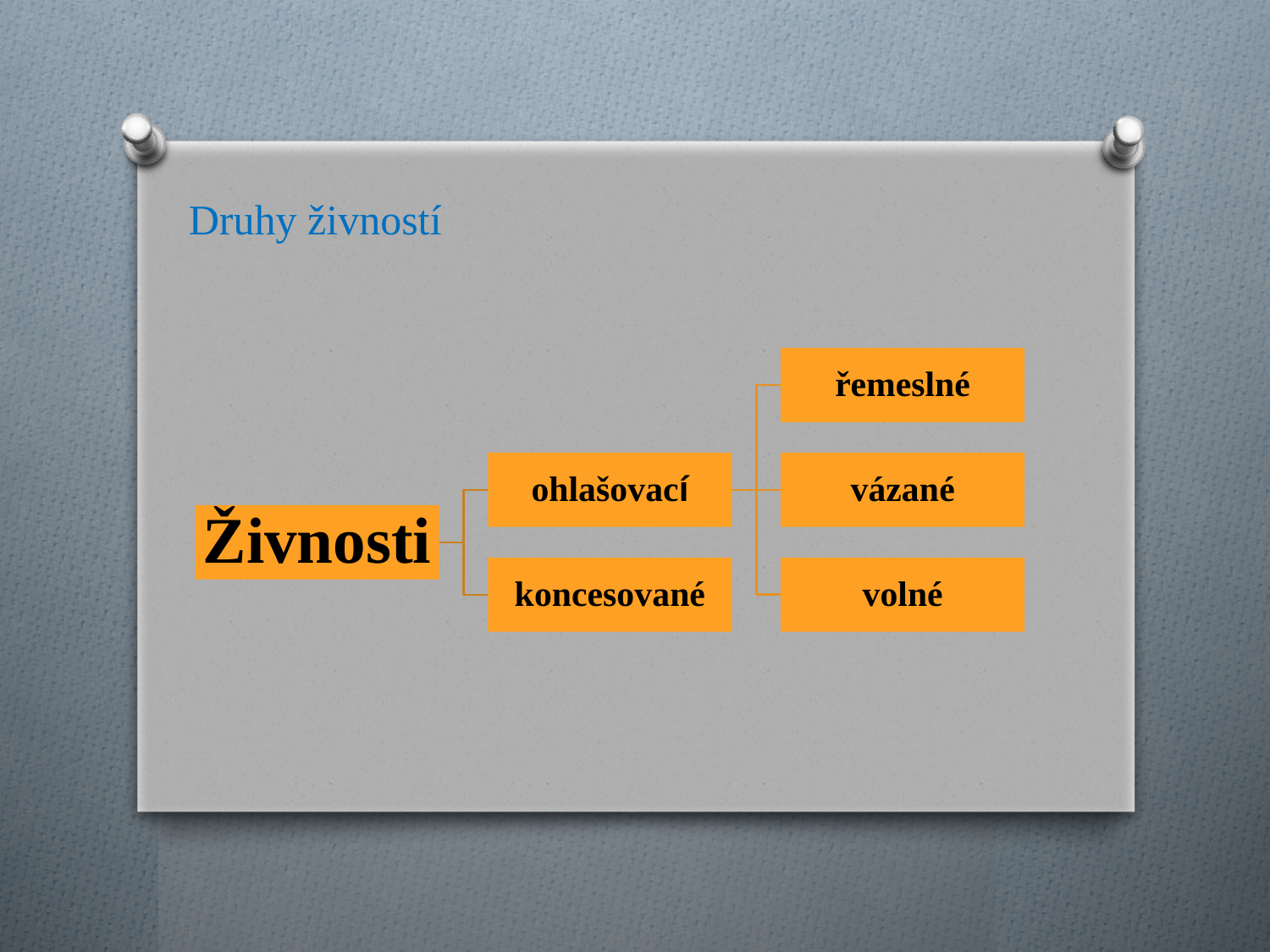

Druhy živností
Živnosti
ohlašovací
řemeslné
vázané
volné
koncesované